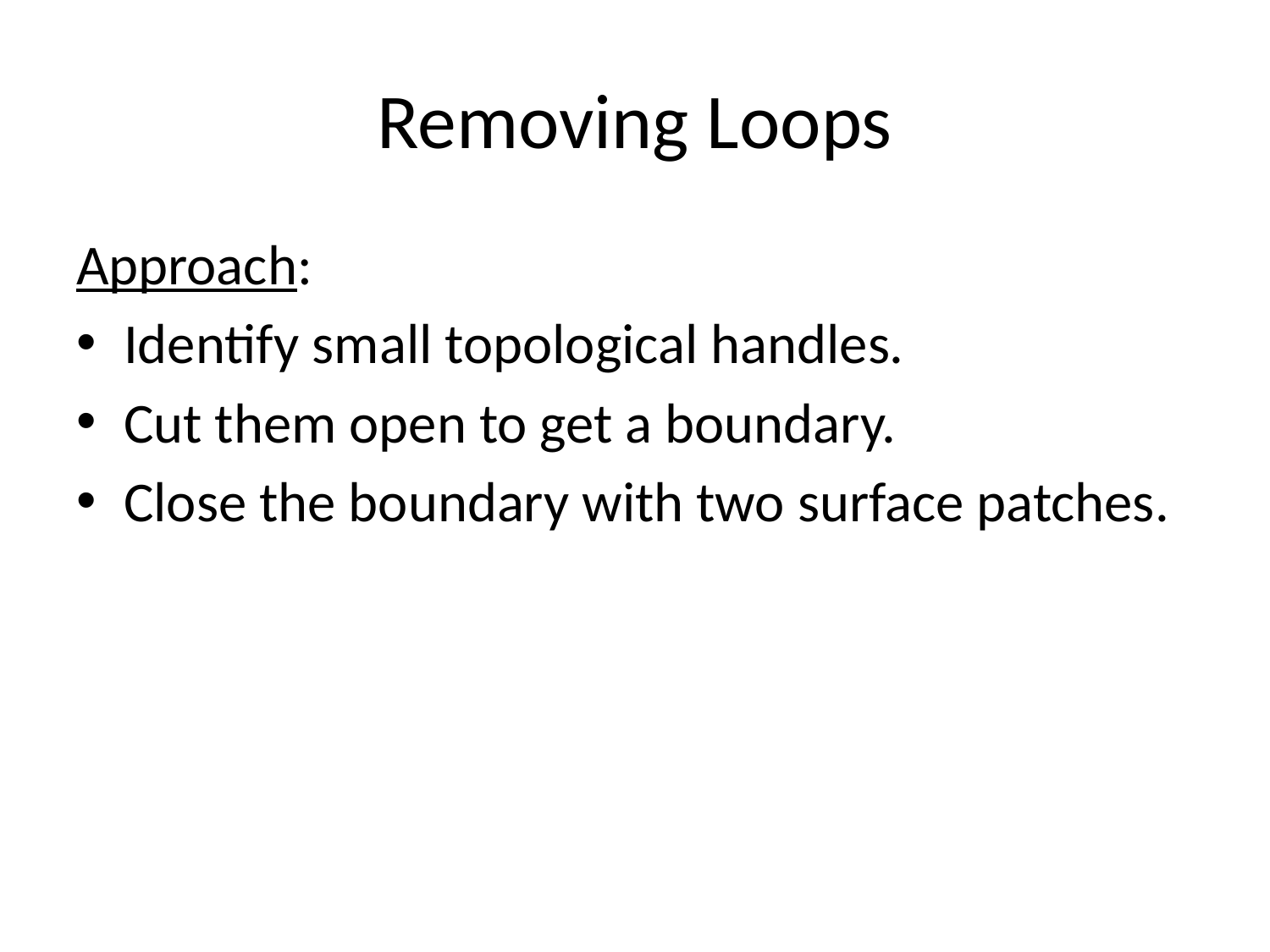

# Removing Loops
Approach:
Identify small topological handles.
Cut them open to get a boundary.
Close the boundary with two surface patches.